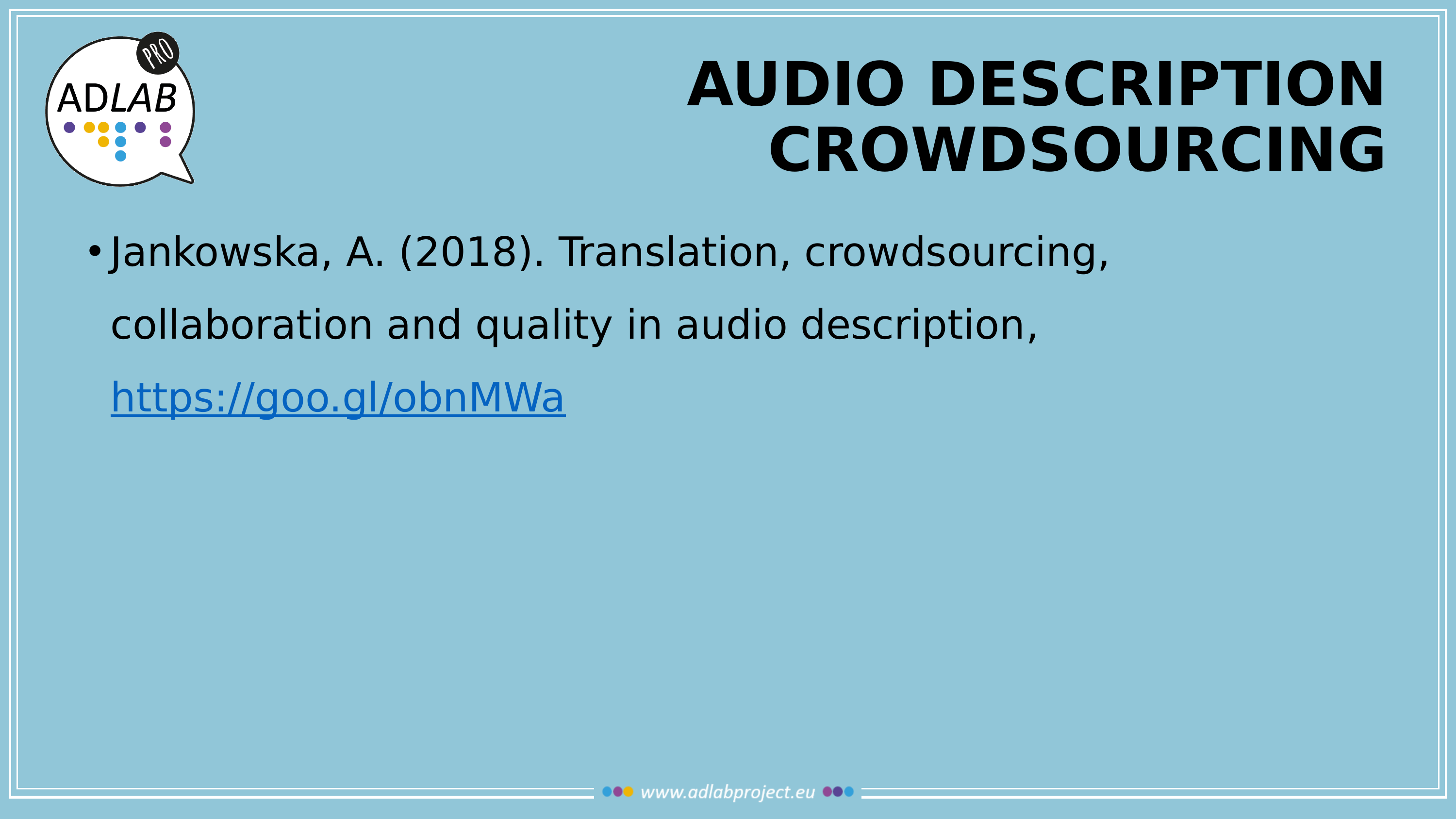

# AUDIO DESCRIPTION Crowdsourcing
Jankowska, A. (2018). Translation, crowdsourcing, collaboration and quality in audio description, https://goo.gl/obnMWa